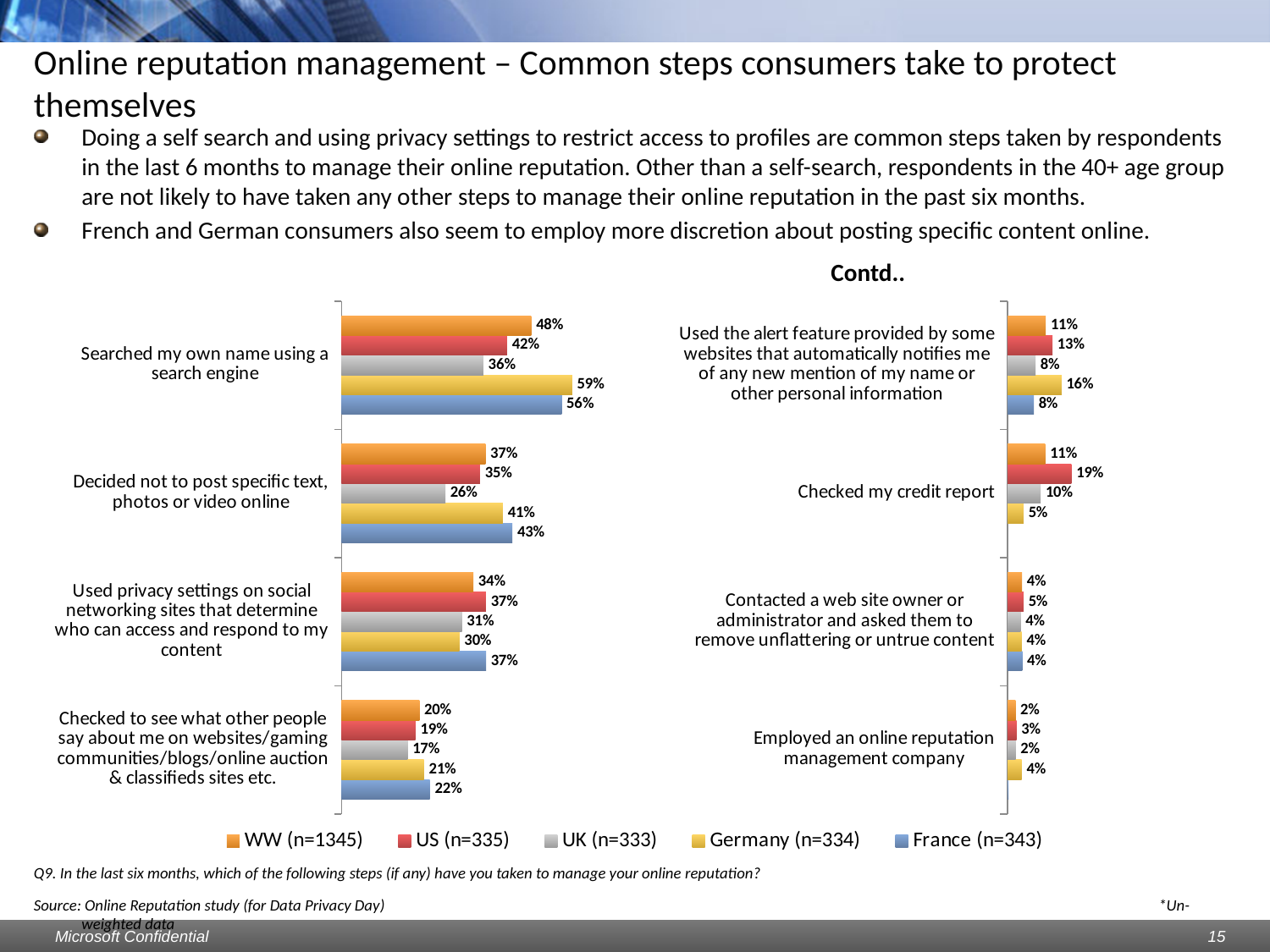

# Online reputation management – Common steps consumers take to protect themselves
Doing a self search and using privacy settings to restrict access to profiles are common steps taken by respondents in the last 6 months to manage their online reputation. Other than a self-search, respondents in the 40+ age group are not likely to have taken any other steps to manage their online reputation in the past six months.
French and German consumers also seem to employ more discretion about posting specific content online.
Contd..

### Chart

| Category | France (n=343) | Germany (n=334) | UK (n=333) | US (n=335) | WW (n=1345) |
|---|---|---|---|---|---|
| Checked to see what other people say about me on websites/gaming communities/blogs/online auction & classifieds sites etc. | 0.2244897959183674 | 0.2095808383233533 | 0.1681681681681682 | 0.18805970149253823 | 0.19776951672862453 |
| Used privacy settings on social networking sites that determine who can access and respond to my content | 0.3673469387755117 | 0.299401197604792 | 0.306306306306308 | 0.36716417910448096 | 0.33531598513011496 |
| Decided not to post specific text, photos or video online | 0.4344023323615163 | 0.4101796407185629 | 0.26426426426426636 | 0.35223880597015095 | 0.36579925650557454 |
| Searched my own name using a search engine | 0.5597667638483965 | 0.5868263473053892 | 0.36036036036036373 | 0.4208955223880599 | 0.4825278810408953 |

### Chart

| Category | France (n=343) | Germany (n=334) | UK (n=333) | US (n=335) | WW (n=1345) |
|---|---|---|---|---|---|
| Employed an online reputation management company | 0.0029154518950437317 | 0.04191616766467066 | 0.02402402402402403 | 0.026865671641791048 | 0.02379182156133827 |
| Contacted a web site owner or administrator and asked them to remove unflattering or untrue content | 0.043731778425655975 | 0.04191616766467066 | 0.03903903903903904 | 0.04776119402985091 | 0.0431226765799257 |
| Checked my credit report | 0.0 | 0.047904191616766484 | 0.09909909909910009 | 0.19104477611940296 | 0.11277445109780439 |
| Used the alert feature provided by some websites that automatically notifies me of any new mention of my name or other personal information | 0.07871720116618083 | 0.161676646706586 | 0.08408408408408415 | 0.13432835820895517 | 0.11449814126394103 |

### Chart

| Category | France (n=343) | Germany (n=334) | UK (n=333) | US (n=335) | WW (n=1345) |
|---|---|---|---|---|---|
|  | None | None | None | None | None |
|  | None | None | None | None | None |
|  | None | None | None | None | None |
|  | None | None | None | None | None |
Q9. In the last six months, which of the following steps (if any) have you taken to manage your online reputation?
Source: Online Reputation study (for Data Privacy Day) 						                 *Un-weighted data